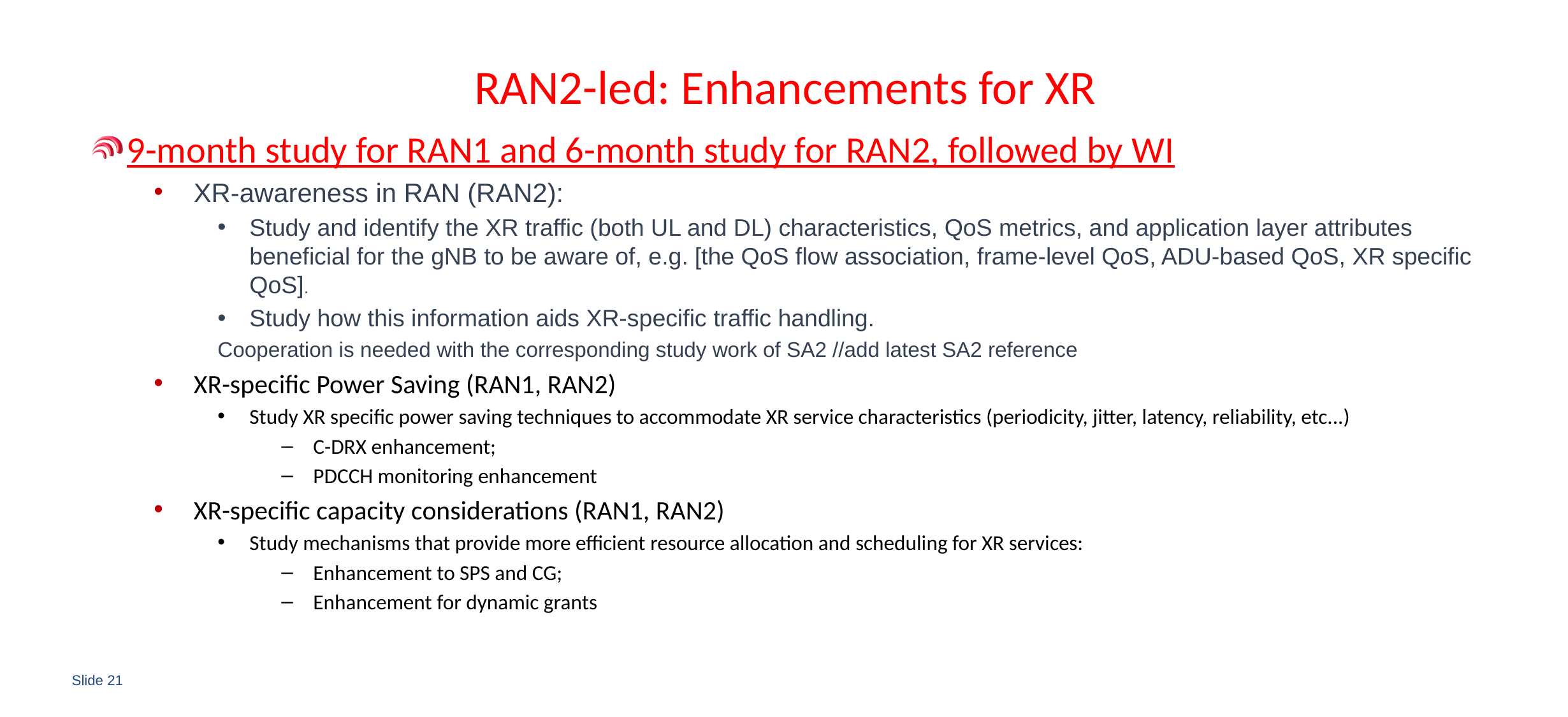

# RAN2-led: Enhancements for XR
9-month study for RAN1 and 6-month study for RAN2, followed by WI
XR-awareness in RAN (RAN2):
Study and identify the XR traffic (both UL and DL) characteristics, QoS metrics, and application layer attributes beneficial for the gNB to be aware of, e.g. [the QoS flow association, frame-level QoS, ADU-based QoS, XR specific QoS].
Study how this information aids XR-specific traffic handling.
Cooperation is needed with the corresponding study work of SA2 //add latest SA2 reference
XR-specific Power Saving (RAN1, RAN2)
Study XR specific power saving techniques to accommodate XR service characteristics (periodicity, jitter, latency, reliability, etc...)
C-DRX enhancement;
PDCCH monitoring enhancement
XR-specific capacity considerations (RAN1, RAN2)
Study mechanisms that provide more efficient resource allocation and scheduling for XR services:
Enhancement to SPS and CG;
Enhancement for dynamic grants